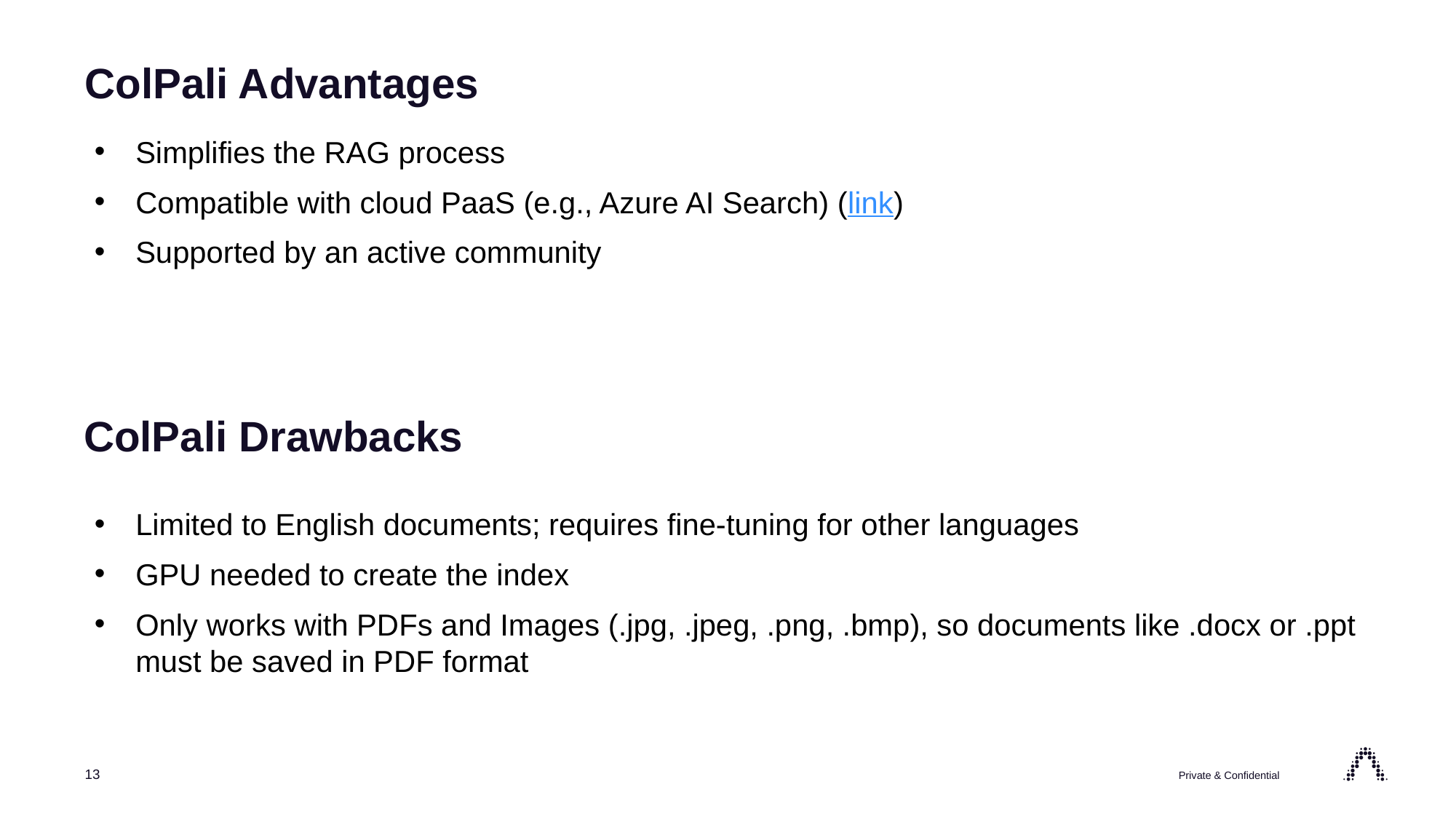

ColPali Advantages
Simplifies the RAG process
Compatible with cloud PaaS (e.g., Azure AI Search) (link)
Supported by an active community
ColPali Drawbacks
Limited to English documents; requires fine-tuning for other languages
GPU needed to create the index
Only works with PDFs and Images (.jpg, .jpeg, .png, .bmp), so documents like .docx or .ppt must be saved in PDF format
13
Private & Confidential